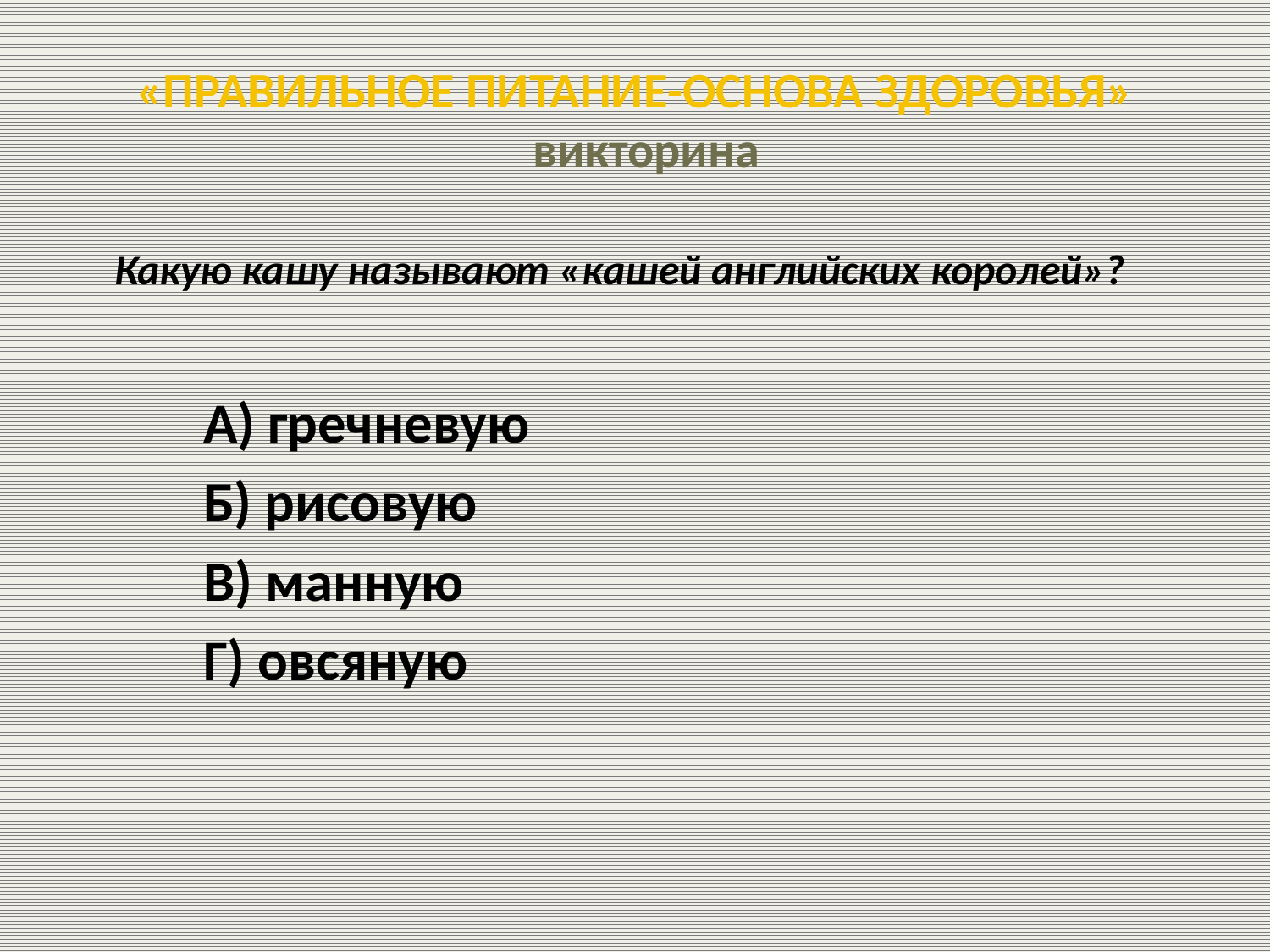

# «ПРАВИЛЬНОЕ ПИТАНИЕ-ОСНОВА ЗДОРОВЬЯ» викторина
   Какую кашу называют «кашей английских королей»?

          А) гречневую
          Б) рисовую
          В) манную
          Г) овсяную